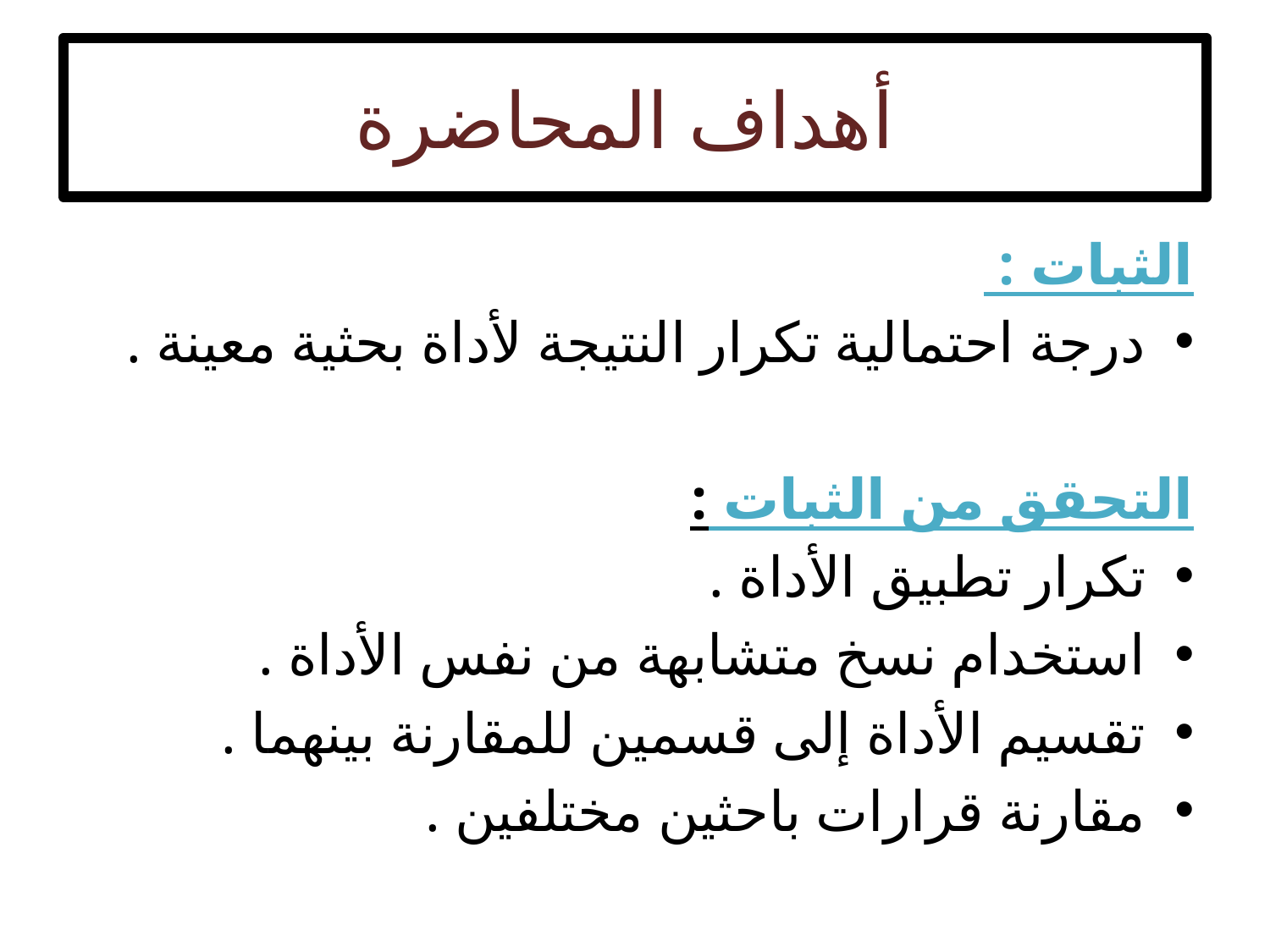

# أهداف المحاضرة
الثبات :
درجة احتمالية تكرار النتيجة لأداة بحثية معينة .

التحقق من الثبات :
تكرار تطبيق الأداة .
استخدام نسخ متشابهة من نفس الأداة .
تقسيم الأداة إلى قسمين للمقارنة بينهما .
مقارنة قرارات باحثين مختلفين .